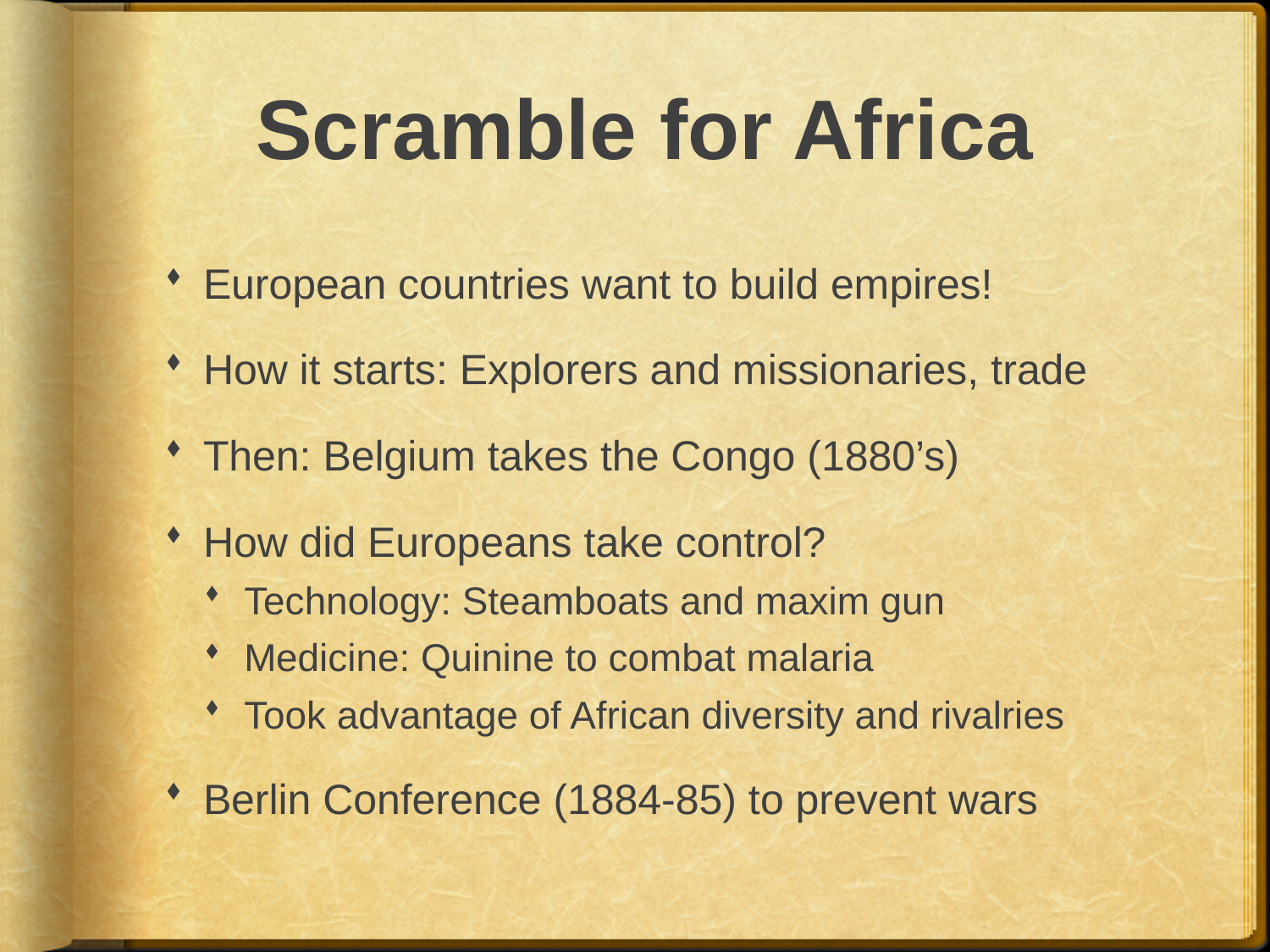

# Scramble for Africa
European countries want to build empires!
How it starts: Explorers and missionaries, trade
Then: Belgium takes the Congo (1880’s)
How did Europeans take control?
Technology: Steamboats and maxim gun
Medicine: Quinine to combat malaria
Took advantage of African diversity and rivalries
Berlin Conference (1884-85) to prevent wars